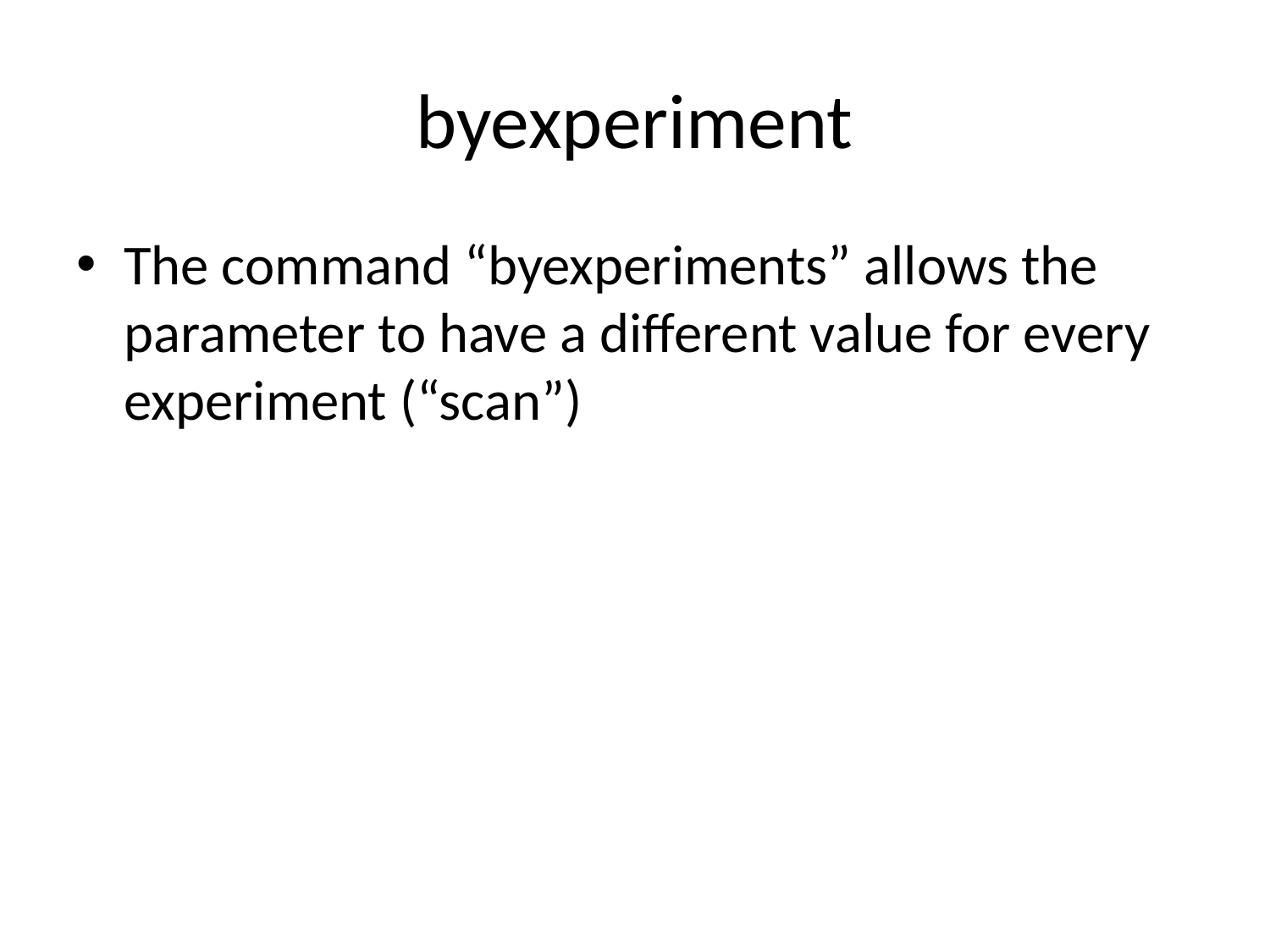

# byexperiment
The command “byexperiments” allows the parameter to have a different value for every experiment (“scan”)